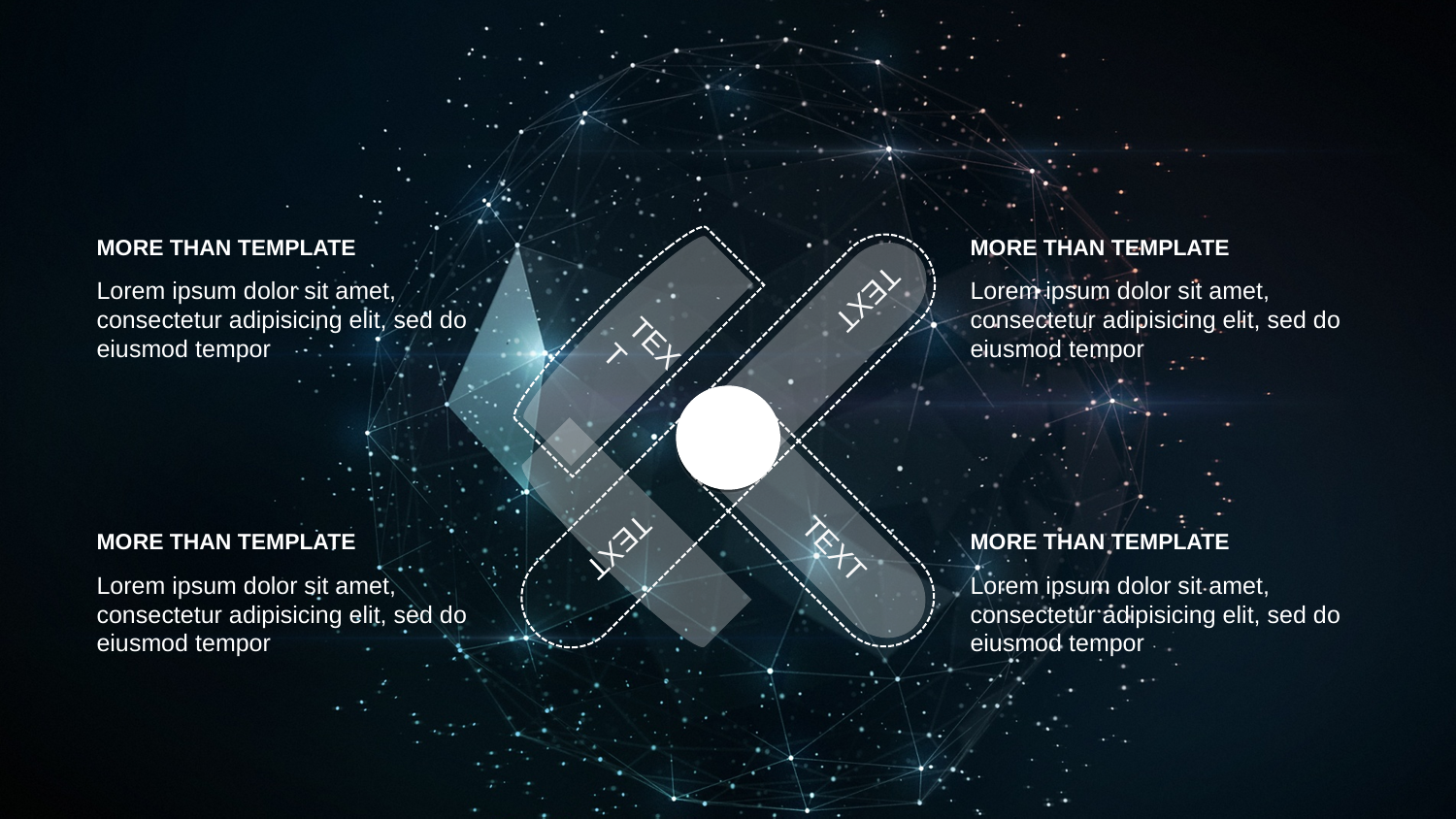

TEXT

MORE THAN TEMPLATE
Lorem ipsum dolor sit amet, consectetur adipisicing elit, sed do eiusmod tempor
MORE THAN TEMPLATE
Lorem ipsum dolor sit amet, consectetur adipisicing elit, sed do eiusmod tempor
TEXT

TEXT
TEXT

MORE THAN TEMPLATE
Lorem ipsum dolor sit amet, consectetur adipisicing elit, sed do eiusmod tempor
MORE THAN TEMPLATE
Lorem ipsum dolor sit amet, consectetur adipisicing elit, sed do eiusmod tempor